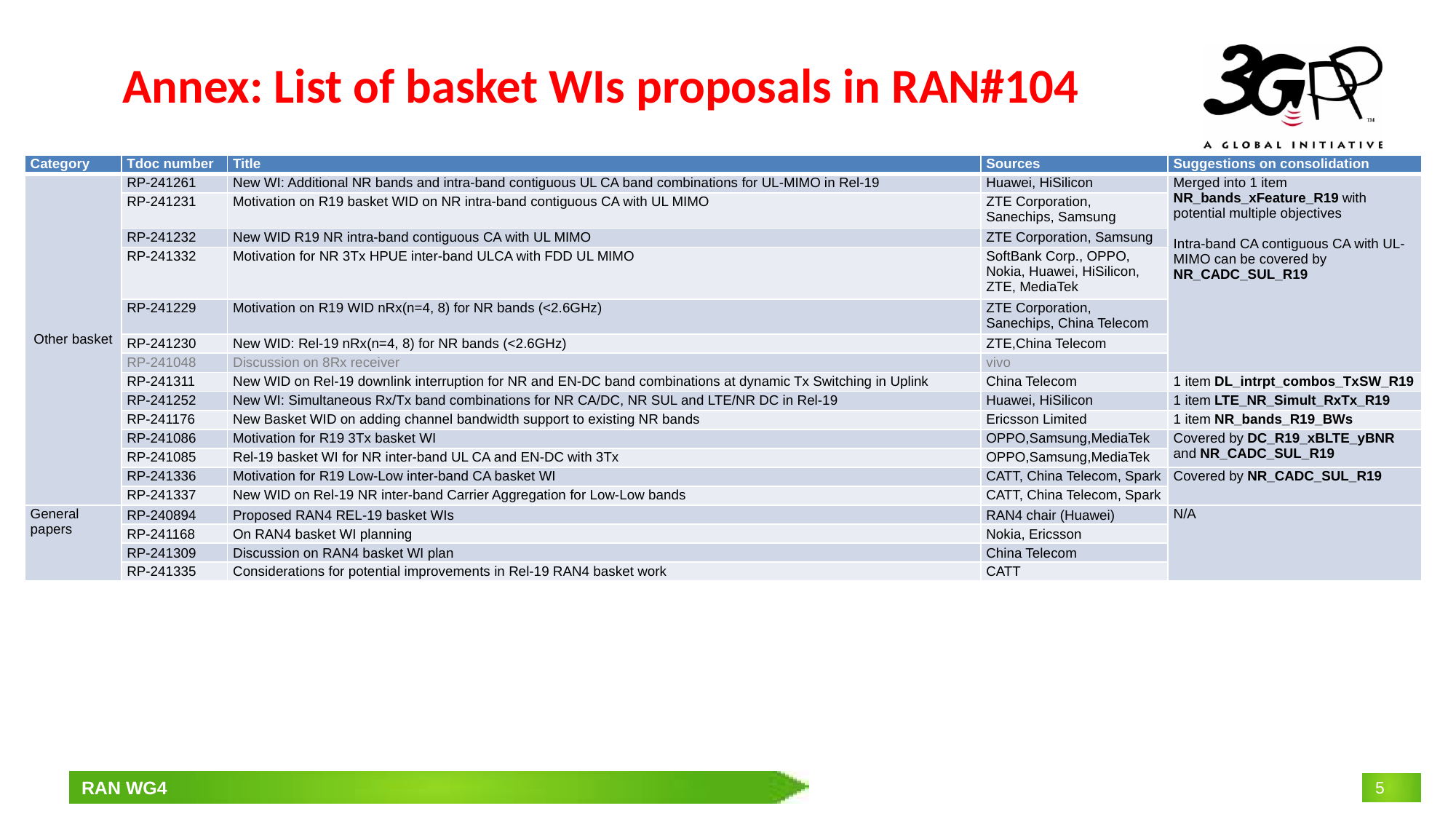

# Annex: List of basket WIs proposals in RAN#104
| Category | Tdoc number | Title | Sources | Suggestions on consolidation |
| --- | --- | --- | --- | --- |
| Other basket | RP-241261 | New WI: Additional NR bands and intra-band contiguous UL CA band combinations for UL-MIMO in Rel-19 | Huawei, HiSilicon | Merged into 1 item NR\_bands\_xFeature\_R19 with potential multiple objectives Intra-band CA contiguous CA with UL-MIMO can be covered by NR\_CADC\_SUL\_R19 |
|  | RP-241231 | Motivation on R19 basket WID on NR intra-band contiguous CA with UL MIMO | ZTE Corporation, Sanechips, Samsung |  |
|  | RP-241232 | New WID R19 NR intra-band contiguous CA with UL MIMO | ZTE Corporation, Samsung |  |
|  | RP-241332 | Motivation for NR 3Tx HPUE inter-band ULCA with FDD UL MIMO | SoftBank Corp., OPPO, Nokia, Huawei, HiSilicon, ZTE, MediaTek |  |
|  | RP-241229 | Motivation on R19 WID nRx(n=4, 8) for NR bands (<2.6GHz) | ZTE Corporation, Sanechips, China Telecom |  |
|  | RP-241230 | New WID: Rel-19 nRx(n=4, 8) for NR bands (<2.6GHz) | ZTE,China Telecom |  |
|  | RP-241048 | Discussion on 8Rx receiver | vivo |  |
|  | RP-241311 | New WID on Rel-19 downlink interruption for NR and EN-DC band combinations at dynamic Tx Switching in Uplink | China Telecom | 1 item DL\_intrpt\_combos\_TxSW\_R19 |
|  | RP-241252 | New WI: Simultaneous Rx/Tx band combinations for NR CA/DC, NR SUL and LTE/NR DC in Rel-19 | Huawei, HiSilicon | 1 item LTE\_NR\_Simult\_RxTx\_R19 |
|  | RP-241176 | New Basket WID on adding channel bandwidth support to existing NR bands | Ericsson Limited | 1 item NR\_bands\_R19\_BWs |
|  | RP-241086 | Motivation for R19 3Tx basket WI | OPPO,Samsung,MediaTek | Covered by DC\_R19\_xBLTE\_yBNR and NR\_CADC\_SUL\_R19 |
|  | RP-241085 | Rel-19 basket WI for NR inter-band UL CA and EN-DC with 3Tx | OPPO,Samsung,MediaTek |  |
|  | RP-241336 | Motivation for R19 Low-Low inter-band CA basket WI | CATT, China Telecom, Spark | Covered by NR\_CADC\_SUL\_R19 |
|  | RP-241337 | New WID on Rel-19 NR inter-band Carrier Aggregation for Low-Low bands | CATT, China Telecom, Spark |  |
| General papers | RP-240894 | Proposed RAN4 REL-19 basket WIs | RAN4 chair (Huawei) | N/A |
|  | RP-241168 | On RAN4 basket WI planning | Nokia, Ericsson |  |
|  | RP-241309 | Discussion on RAN4 basket WI plan | China Telecom |  |
|  | RP-241335 | Considerations for potential improvements in Rel-19 RAN4 basket work | CATT |  |
RAN4 led spectrum WI/SI（50）